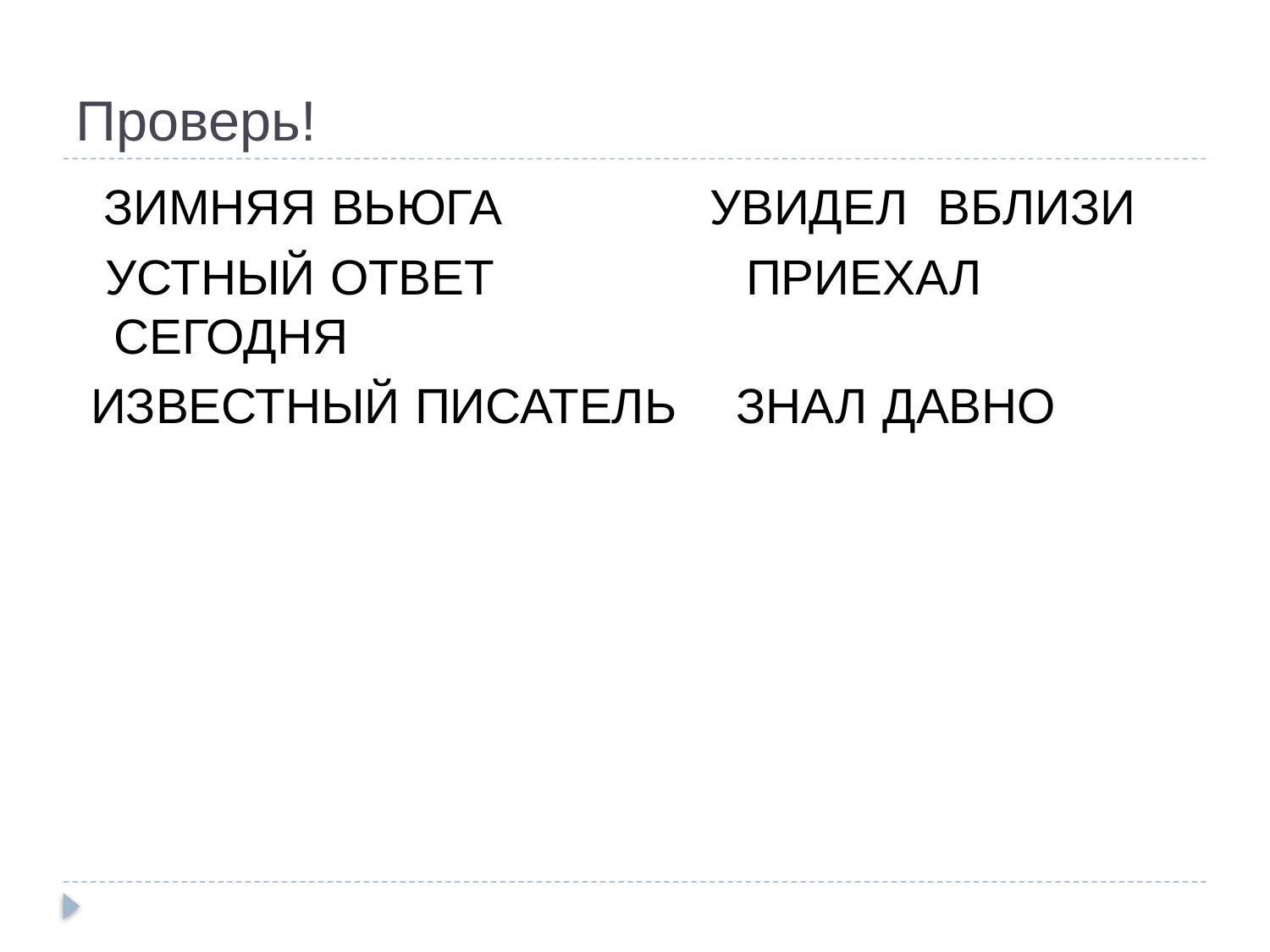

# Проверь!
  ЗИМНЯЯ ВЬЮГА              УВИДЕЛ  ВБЛИЗИ
  УСТНЫЙ ОТВЕТ                 ПРИЕХАЛ СЕГОДНЯ
 ИЗВЕСТНЫЙ ПИСАТЕЛЬ    ЗНАЛ ДАВНО